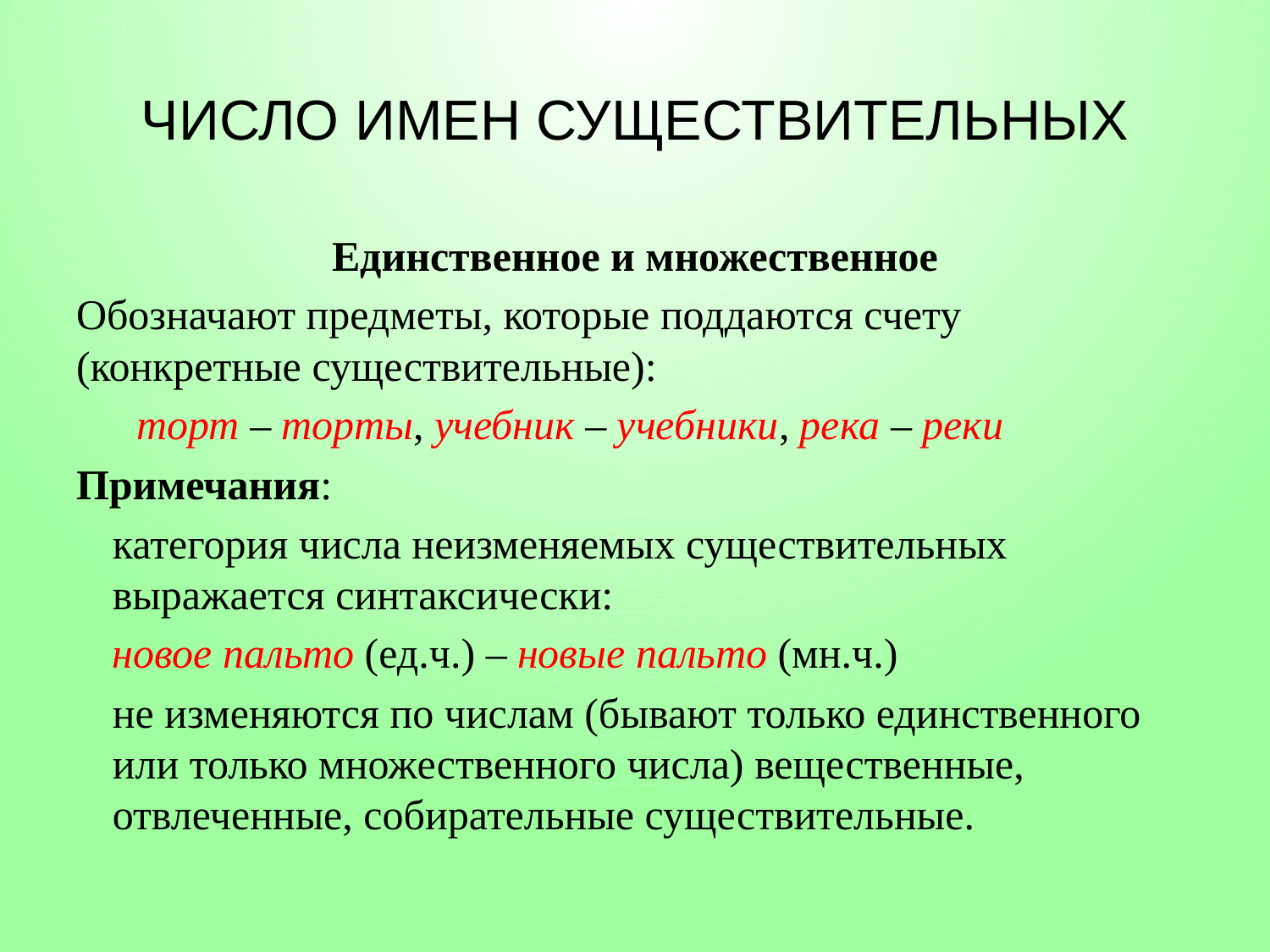

# ЧИСЛО ИМЕН СУЩЕСТВИТЕЛЬНЫХ
Единственное и множественное
Обозначают предметы, которые поддаются счету (конкретные существительные):
торт – торты, учебник – учебники, река – реки
Примечания:
категория числа неизменяемых существительных выражается синтаксически:
новое пальто (ед.ч.) – новые пальто (мн.ч.)
не изменяются по числам (бывают только единственного или только множественного числа) вещественные, отвлеченные, собирательные существительные.